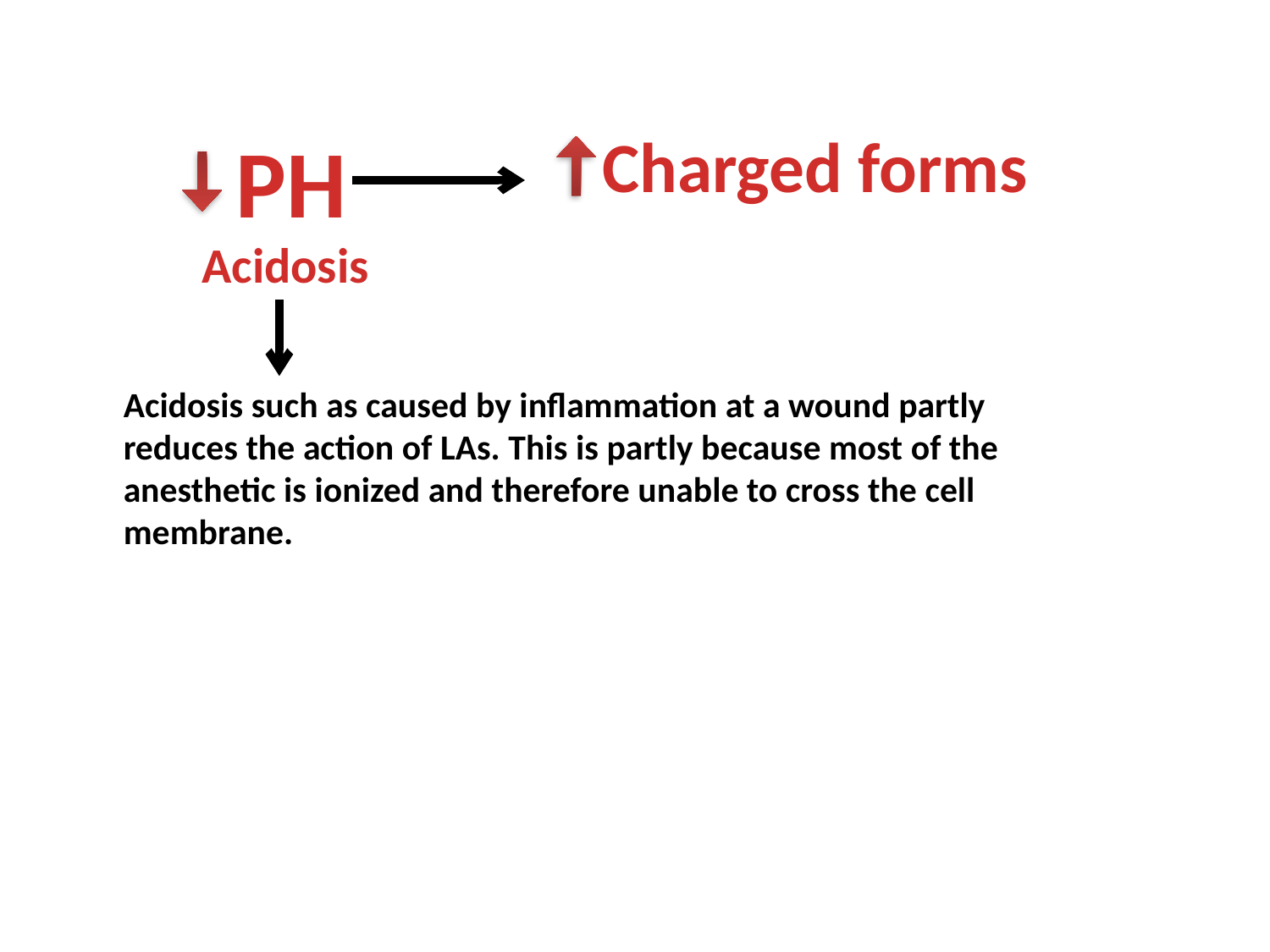

PH
Charged forms

Acidosis
Acidosis such as caused by inflammation at a wound partly reduces the action of LAs. This is partly because most of the anesthetic is ionized and therefore unable to cross the cell membrane.